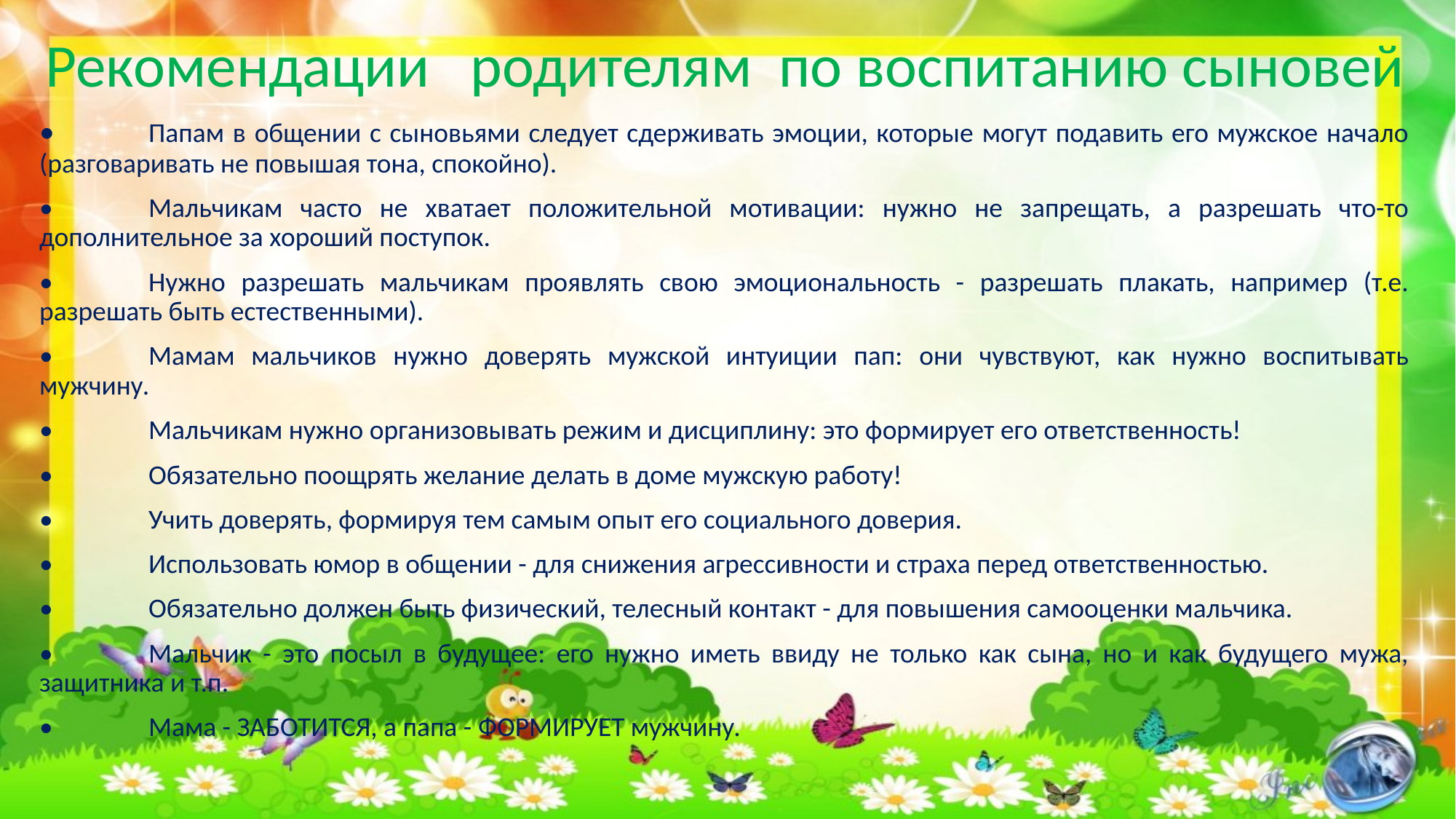

# Рекомендации   родителям  по воспитанию сыновей
•	Папам в общении с сыновьями следует сдерживать эмоции, которые могут подавить его мужское начало (разговаривать не повышая тона, спокойно).
•	Мальчикам часто не хватает положительной мотивации: нужно не запрещать, а разрешать что-то дополнительное за хороший поступок.
•	Нужно разрешать мальчикам проявлять свою эмоциональность - разрешать плакать, например (т.е. разрешать быть естественными).
•	Мамам мальчиков нужно доверять мужской интуиции пап: они чувствуют, как нужно воспитывать мужчину.
•	Мальчикам нужно организовывать режим и дисциплину: это формирует его ответственность!
•	Обязательно поощрять желание делать в доме мужскую работу!
•	Учить доверять, формируя тем самым опыт его социального доверия.
•	Использовать юмор в общении - для снижения агрессивности и страха перед ответственностью.
•	Обязательно должен быть физический, телесный контакт - для повышения самооценки мальчика.
•	Мальчик - это посыл в будущее: его нужно иметь ввиду не только как сына, но и как будущего мужа, защитника и т.п.
•	Мама - ЗАБОТИТСЯ, а папа - ФОРМИРУЕТ мужчину.